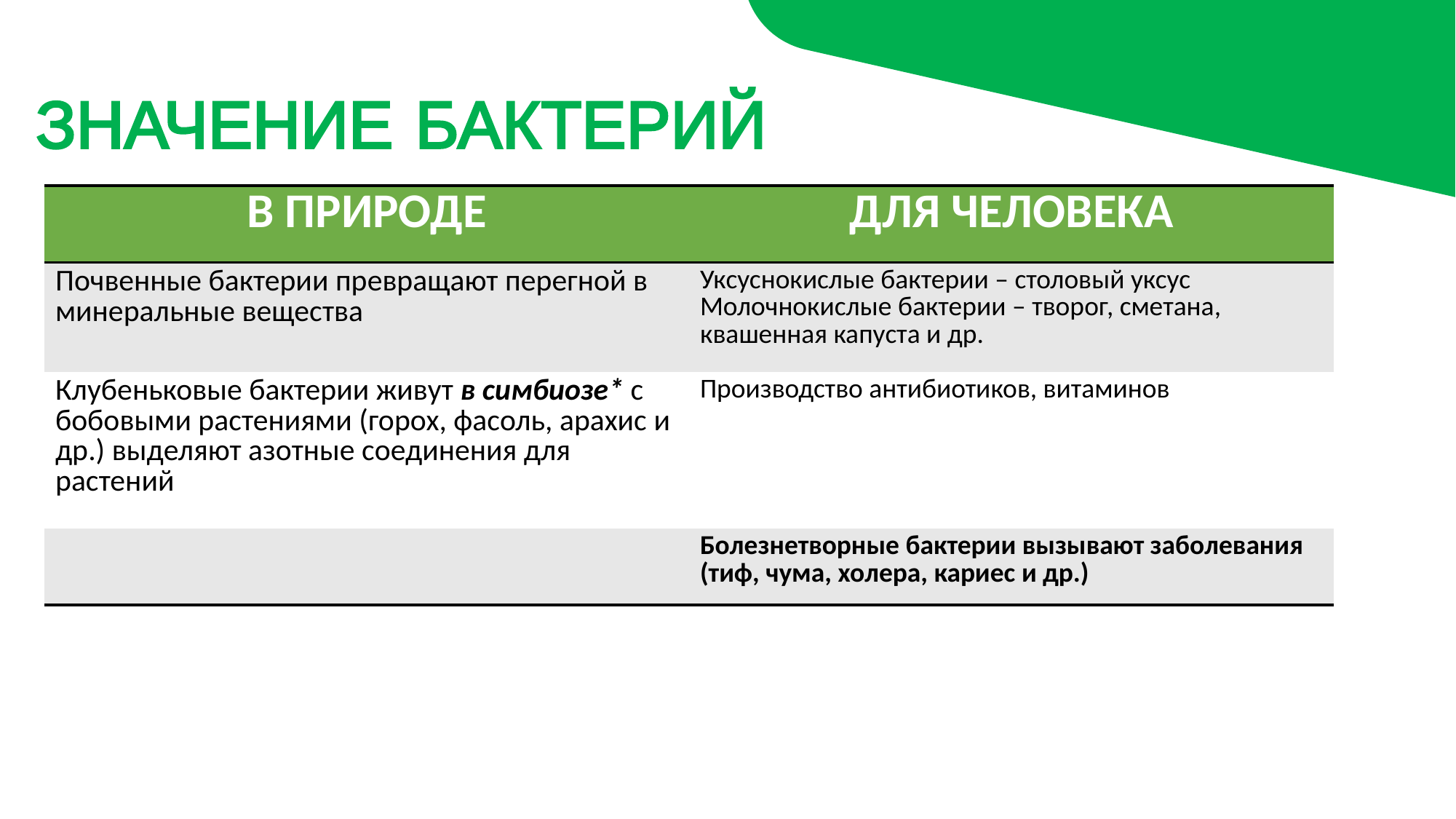

ЗНАЧЕНИЕ БАКТЕРИЙ
| В ПРИРОДЕ | ДЛЯ ЧЕЛОВЕКА |
| --- | --- |
| Почвенные бактерии превращают перегной в минеральные вещества | Уксуснокислые бактерии – столовый уксус Молочнокислые бактерии – творог, сметана, квашенная капуста и др. |
| Клубеньковые бактерии живут в симбиозе\* с бобовыми растениями (горох, фасоль, арахис и др.) выделяют азотные соединения для растений | Производство антибиотиков, витаминов |
|  | Болезнетворные бактерии вызывают заболевания (тиф, чума, холера, кариес и др.) |